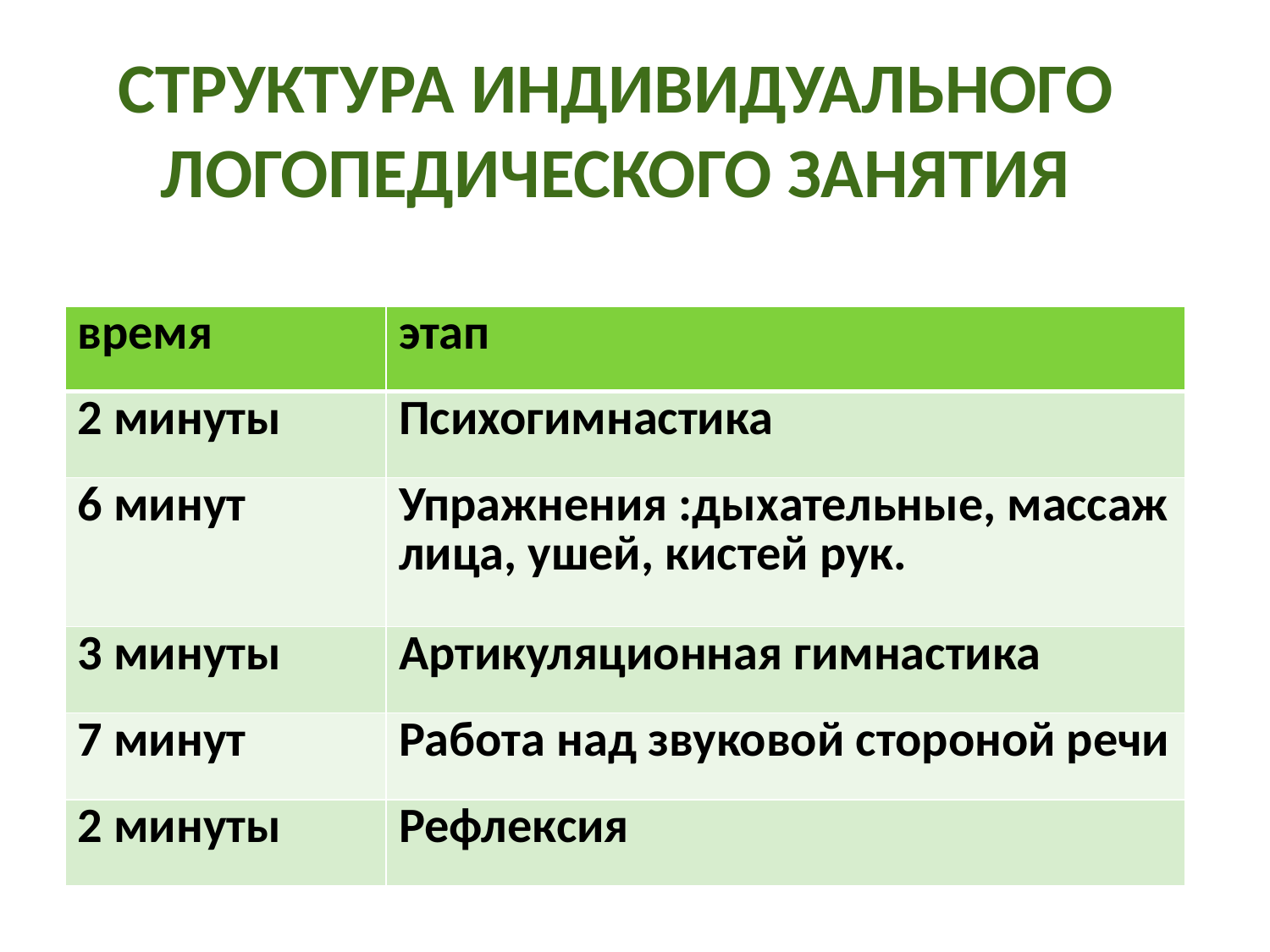

# Структура индивидуального логопедического занятия
| время | этап |
| --- | --- |
| 2 минуты | Психогимнастика |
| 6 минут | Упражнения :дыхательные, массаж лица, ушей, кистей рук. |
| 3 минуты | Артикуляционная гимнастика |
| 7 минут | Работа над звуковой стороной речи |
| 2 минуты | Рефлексия |